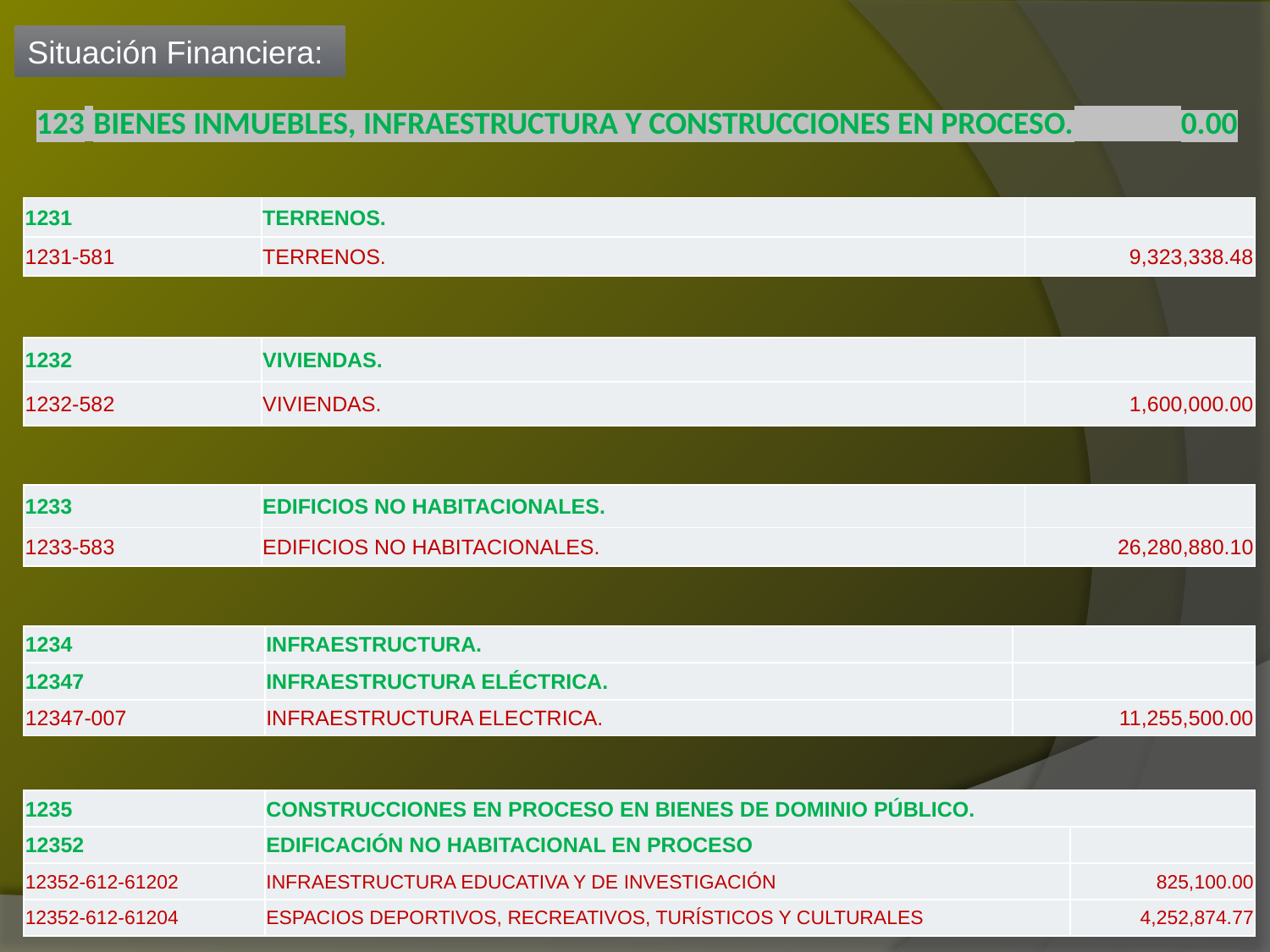

Situación Financiera:
123 BIENES INMUEBLES, INFRAESTRUCTURA Y CONSTRUCCIONES EN PROCESO.            0.00
| 1231 | TERRENOS. |  |
| --- | --- | --- |
| 1231-581 | TERRENOS. | 9,323,338.48 |
| 1232 | VIVIENDAS. |  |
| --- | --- | --- |
| 1232-582 | VIVIENDAS. | 1,600,000.00 |
| 1233 | EDIFICIOS NO HABITACIONALES. |  |
| --- | --- | --- |
| 1233-583 | EDIFICIOS NO HABITACIONALES. | 26,280,880.10 |
| 1234 | INFRAESTRUCTURA. |  |
| --- | --- | --- |
| 12347 | INFRAESTRUCTURA ELÉCTRICA. |  |
| 12347-007 | INFRAESTRUCTURA ELECTRICA. | 11,255,500.00 |
| 1235 | CONSTRUCCIONES EN PROCESO EN BIENES DE DOMINIO PÚBLICO. |  |
| --- | --- | --- |
| 12352 | EDIFICACIÓN NO HABITACIONAL EN PROCESO |  |
| 12352-612-61202 | INFRAESTRUCTURA EDUCATIVA Y DE INVESTIGACIÓN | 825,100.00 |
| 12352-612-61204 | ESPACIOS DEPORTIVOS, RECREATIVOS, TURÍSTICOS Y CULTURALES | 4,252,874.77 |